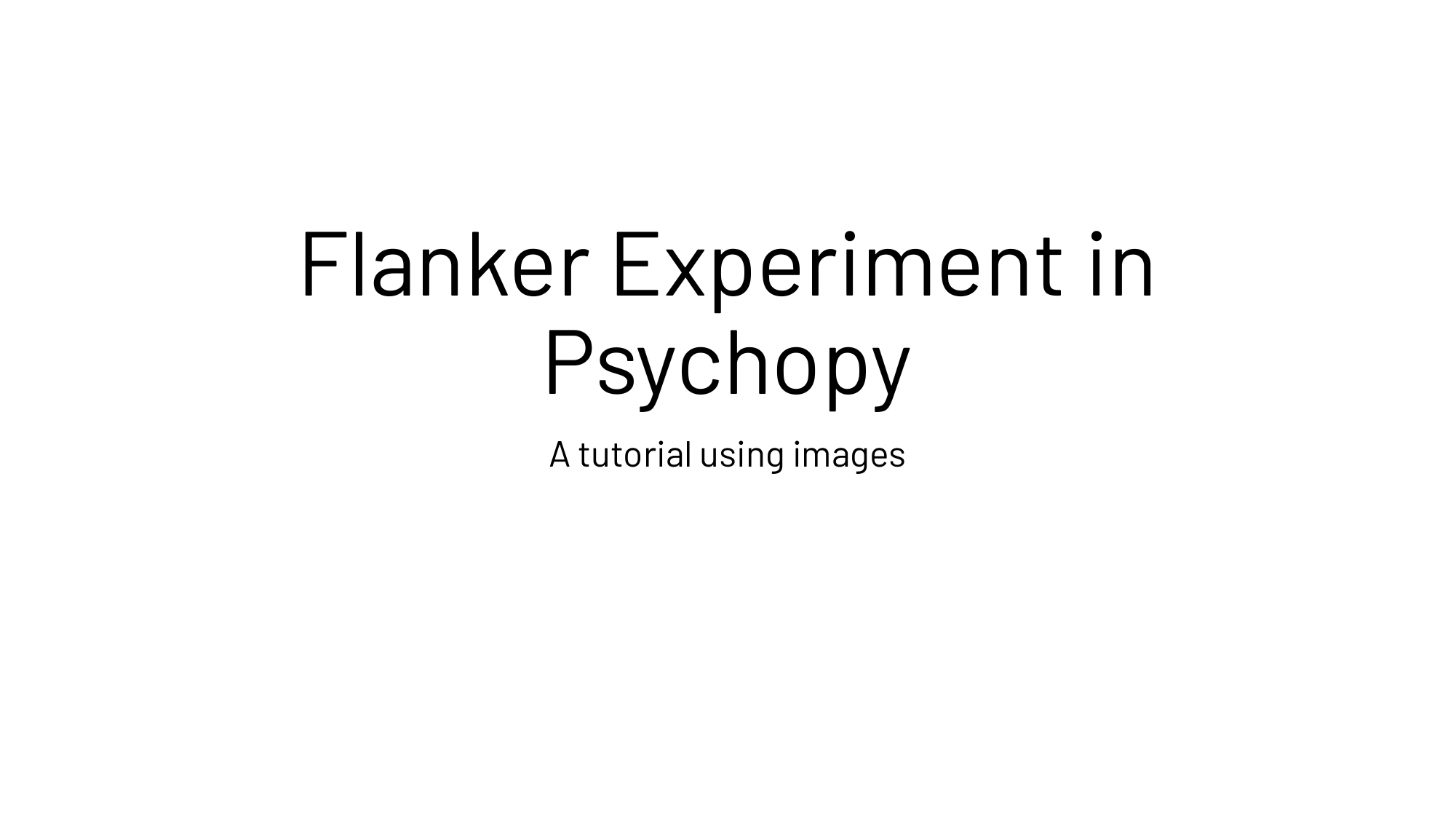

# Flanker Experiment in Psychopy
A tutorial using images